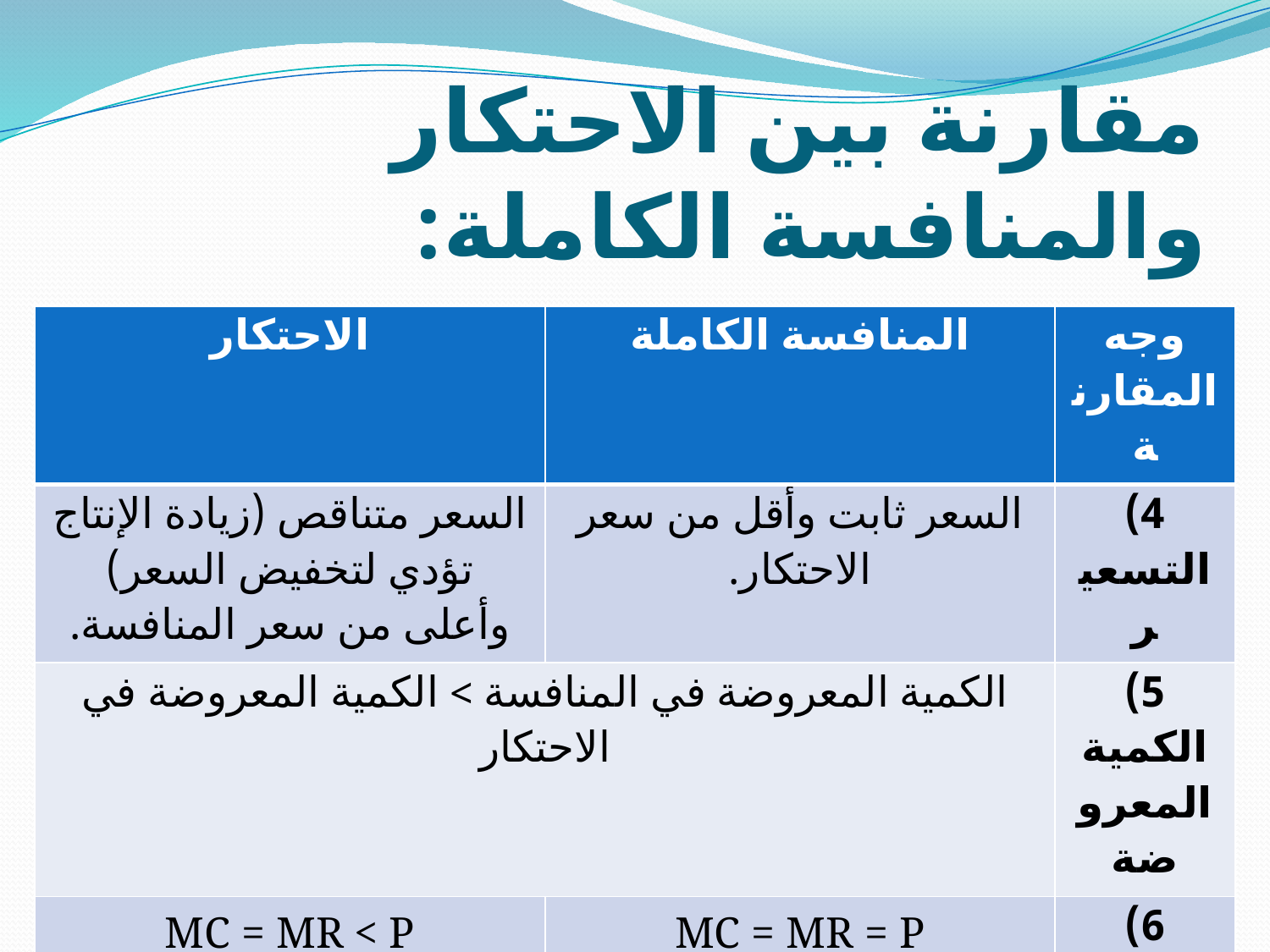

# مقارنة بين الاحتكار والمنافسة الكاملة:
| الاحتكار | المنافسة الكاملة | وجه المقارنة |
| --- | --- | --- |
| السعر متناقص (زيادة الإنتاج تؤدي لتخفيض السعر) وأعلى من سعر المنافسة. | السعر ثابت وأقل من سعر الاحتكار. | 4) التسعير |
| الكمية المعروضة في المنافسة > الكمية المعروضة في الاحتكار |  | 5) الكمية المعروضة |
| MC = MR < P | MC = MR = P | 6) شرط التوازن |
34